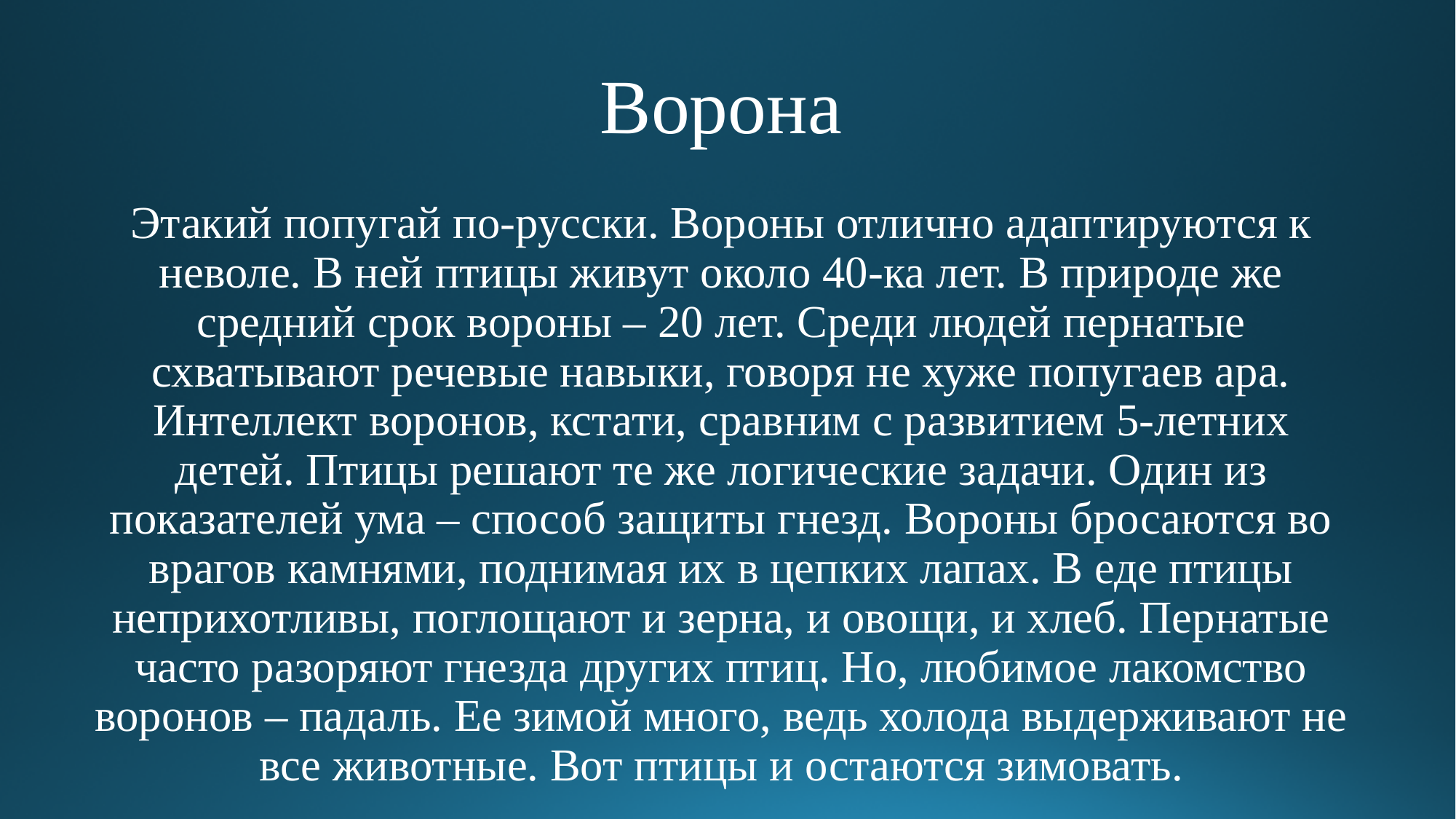

# Ворона Этакий попугай по-русски. Вороны отлично адаптируются к неволе. В ней птицы живут около 40-ка лет. В природе же средний срок вороны – 20 лет. Среди людей пернатые схватывают речевые навыки, говоря не хуже попугаев ара. Интеллект воронов, кстати, сравним с развитием 5-летних детей. Птицы решают те же логические задачи. Один из показателей ума – способ защиты гнезд. Вороны бросаются во врагов камнями, поднимая их в цепких лапах. В еде птицы неприхотливы, поглощают и зерна, и овощи, и хлеб. Пернатые часто разоряют гнезда других птиц. Но, любимое лакомство воронов – падаль. Ее зимой много, ведь холода выдерживают не все животные. Вот птицы и остаются зимовать.